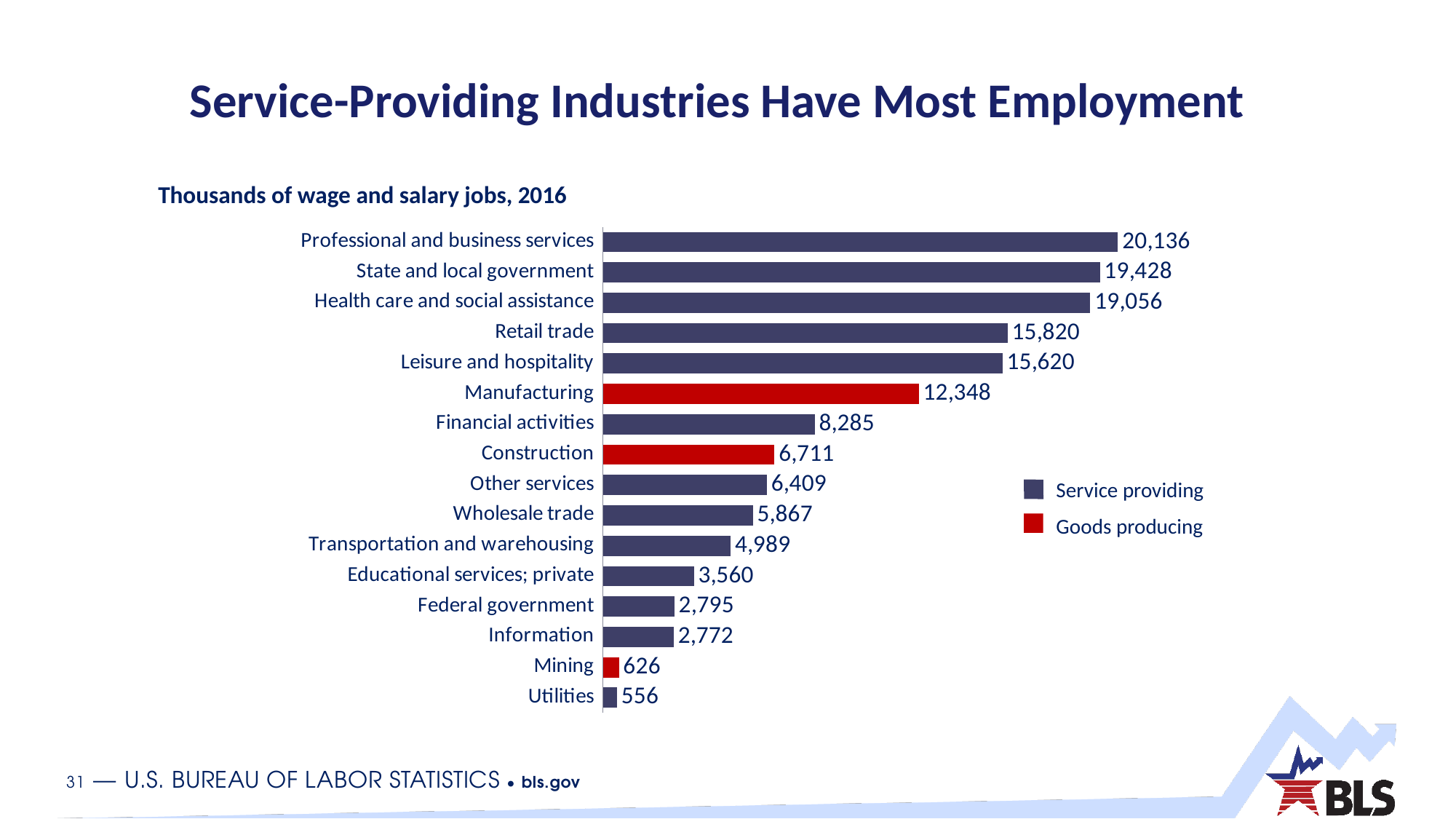

# Service-Providing Industries Have Most Employment
Thousands of wage and salary jobs, 2016

### Chart

| Category |  |
|---|---|
| Professional and business services  | 20135.6 |
| State and local government  | 19427.9 |
| Health care and social assistance  | 19056.3 |
| Retail trade  | 15820.4 |
| Leisure and hospitality  | 15620.4 |
| Manufacturing  | 12348.1 |
| Financial activities  | 8284.8 |
| Construction  | 6711.0 |
| Other services  | 6409.4 |
| Wholesale trade  | 5867.0 |
| Transportation and warehousing  | 4989.1 |
| Educational services; private  | 3559.7 |
| Federal government  | 2795.0 |
| Information  | 2772.3 |
| Mining  | 626.1 |
| Utilities  | 556.2 |
Service providing

Goods producing